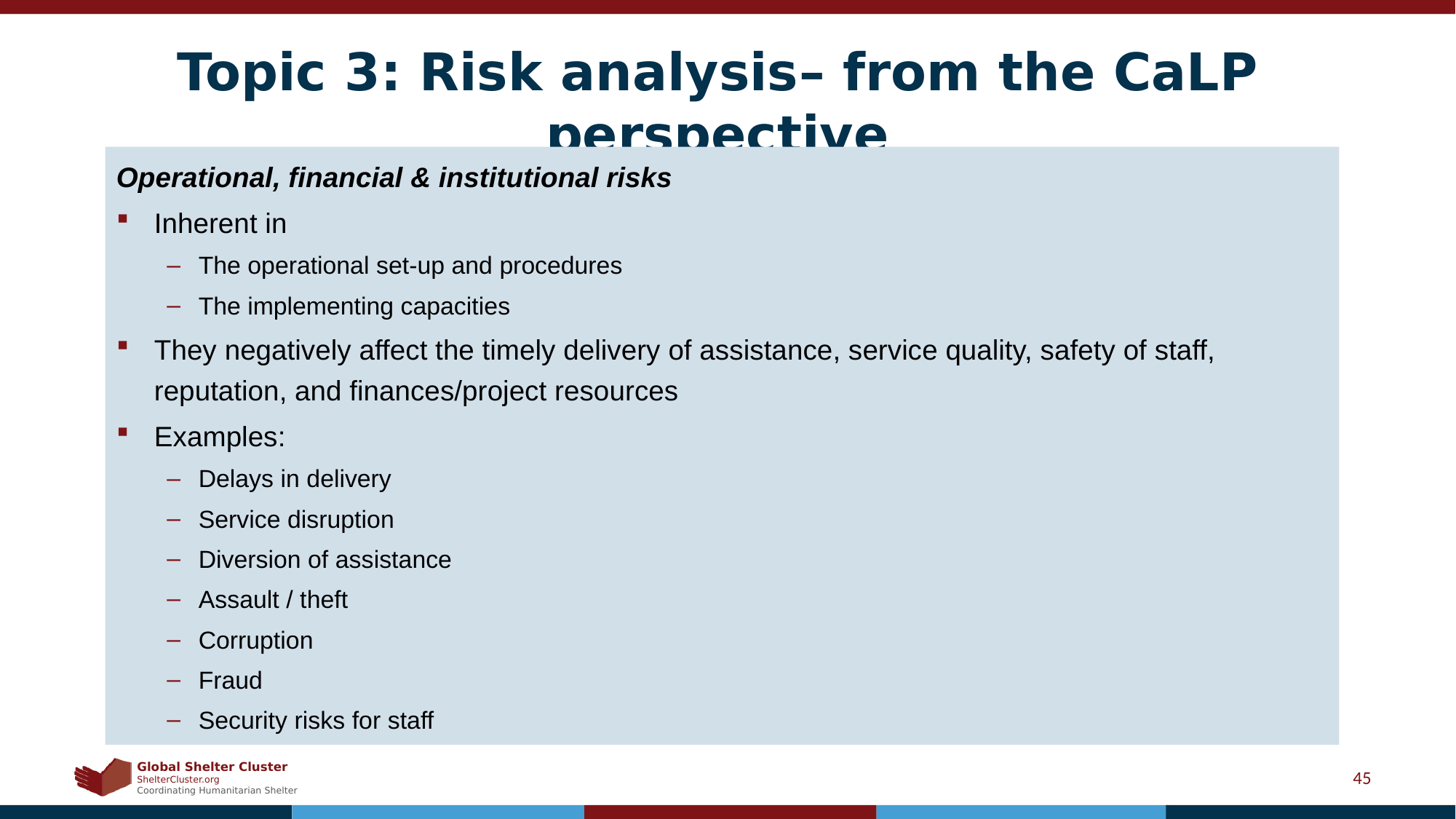

# Topic 3: Risk analysis– from the CaLP perspective
Operational, financial & institutional risks
Inherent in
The operational set-up and procedures
The implementing capacities
They negatively affect the timely delivery of assistance, service quality, safety of staff, reputation, and finances/project resources
Examples:
Delays in delivery
Service disruption
Diversion of assistance
Assault / theft
Corruption
Fraud
Security risks for staff
45